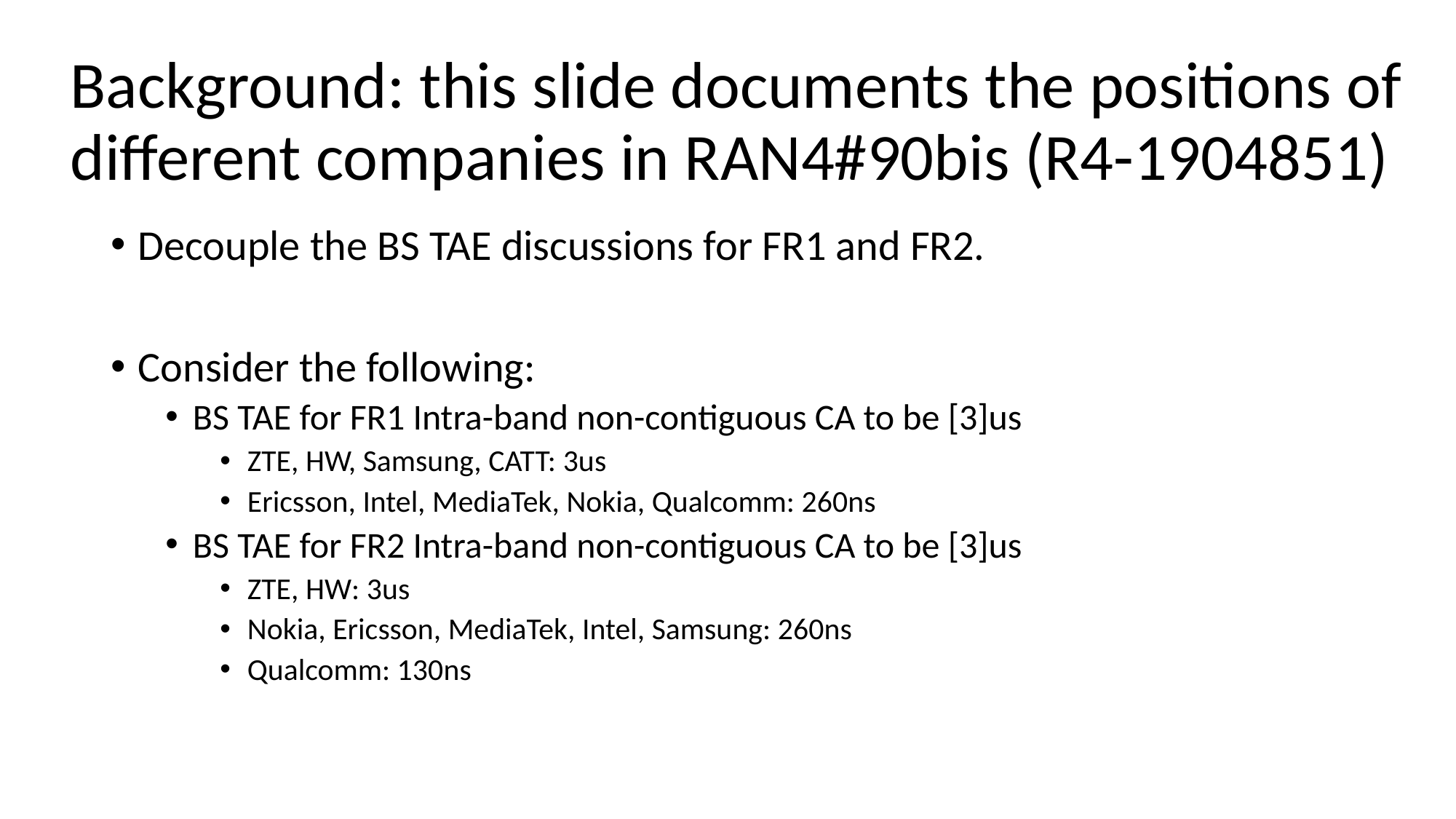

# Background: this slide documents the positions of different companies in RAN4#90bis (R4-1904851)
Decouple the BS TAE discussions for FR1 and FR2.

Consider the following:
BS TAE for FR1 Intra-band non-contiguous CA to be [3]us
ZTE, HW, Samsung, CATT: 3us
Ericsson, Intel, MediaTek, Nokia, Qualcomm: 260ns
BS TAE for FR2 Intra-band non-contiguous CA to be [3]us
ZTE, HW: 3us
Nokia, Ericsson, MediaTek, Intel, Samsung: 260ns
Qualcomm: 130ns